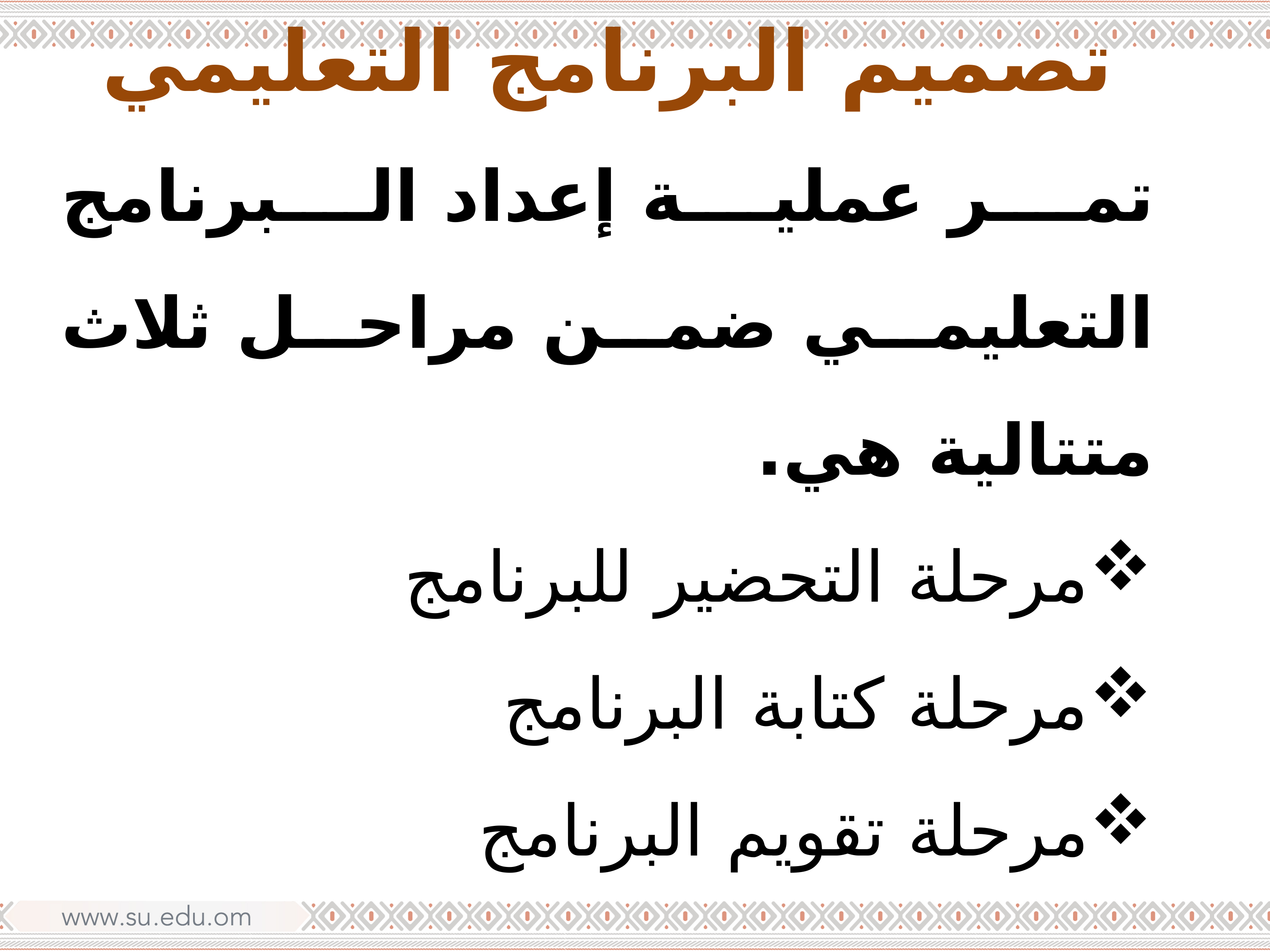

تصميم البرنامج التعليمي
تمر عملية إعداد البرنامج التعليمي ضمن مراحل ثلاث متتالية هي.
مرحلة التحضير للبرنامج
مرحلة كتابة البرنامج
مرحلة تقويم البرنامج